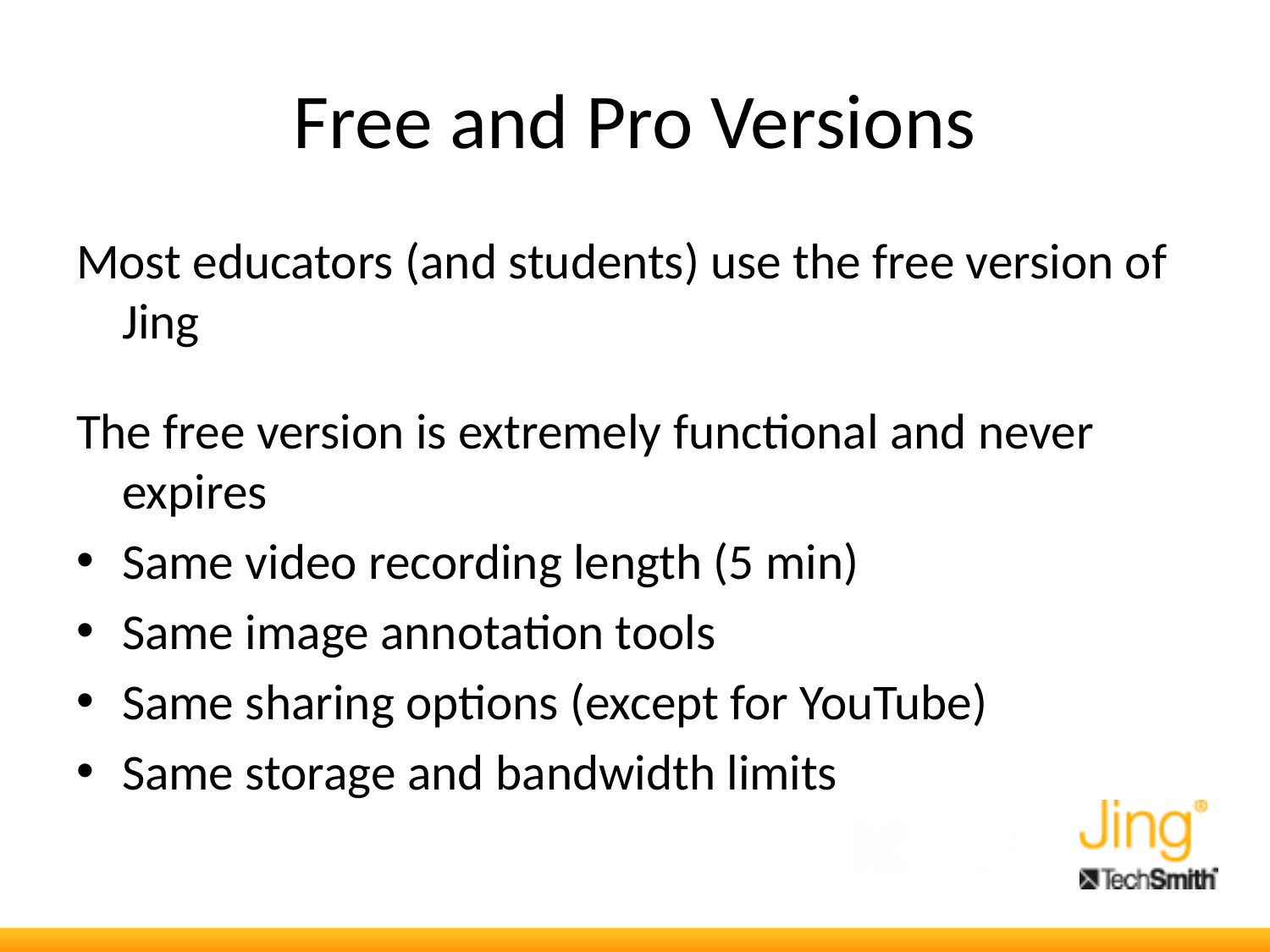

# Free and Pro Versions
Most educators (and students) use the free version of Jing

The free version is extremely functional and never expires
Same video recording length (5 min)
Same image annotation tools
Same sharing options (except for YouTube)
Same storage and bandwidth limits